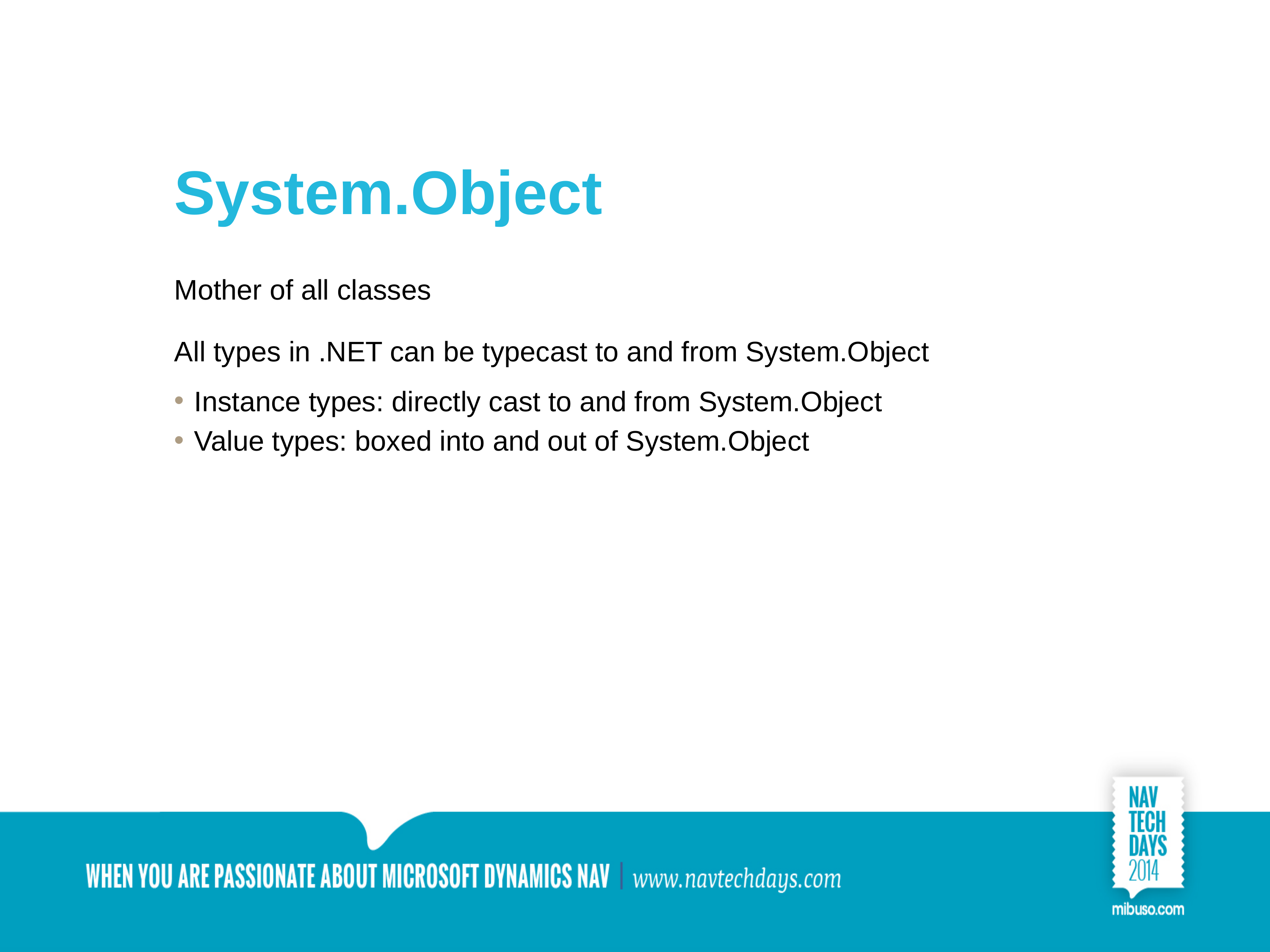

# System.Object
Mother of all classes
All types in .NET can be typecast to and from System.Object
Instance types: directly cast to and from System.Object
Value types: boxed into and out of System.Object